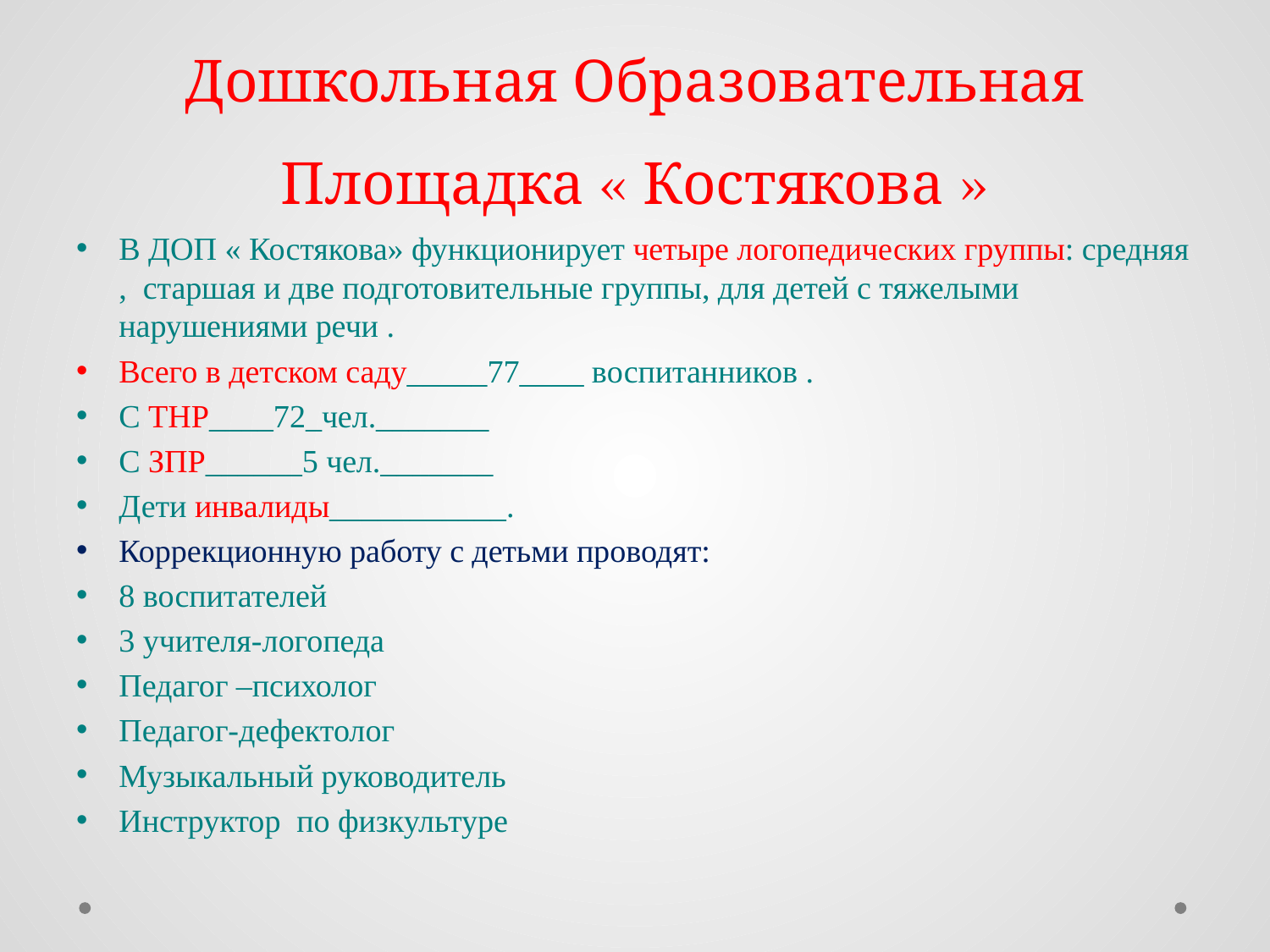

# Дошкольная Образовательная Площадка « Костякова »
В ДОП « Костякова» функционирует четыре логопедических группы: средняя ,  старшая и две подготовительные группы, для детей с тяжелыми нарушениями речи .
Всего в детском саду_____77____ воспитанников .
С ТНР____72_чел._______
С ЗПР______5 чел._______
Дети инвалиды___________.
Коррекционную работу с детьми проводят:
8 воспитателей
3 учителя-логопеда
Педагог –психолог
Педагог-дефектолог
Музыкальный руководитель
Инструктор  по физкультуре